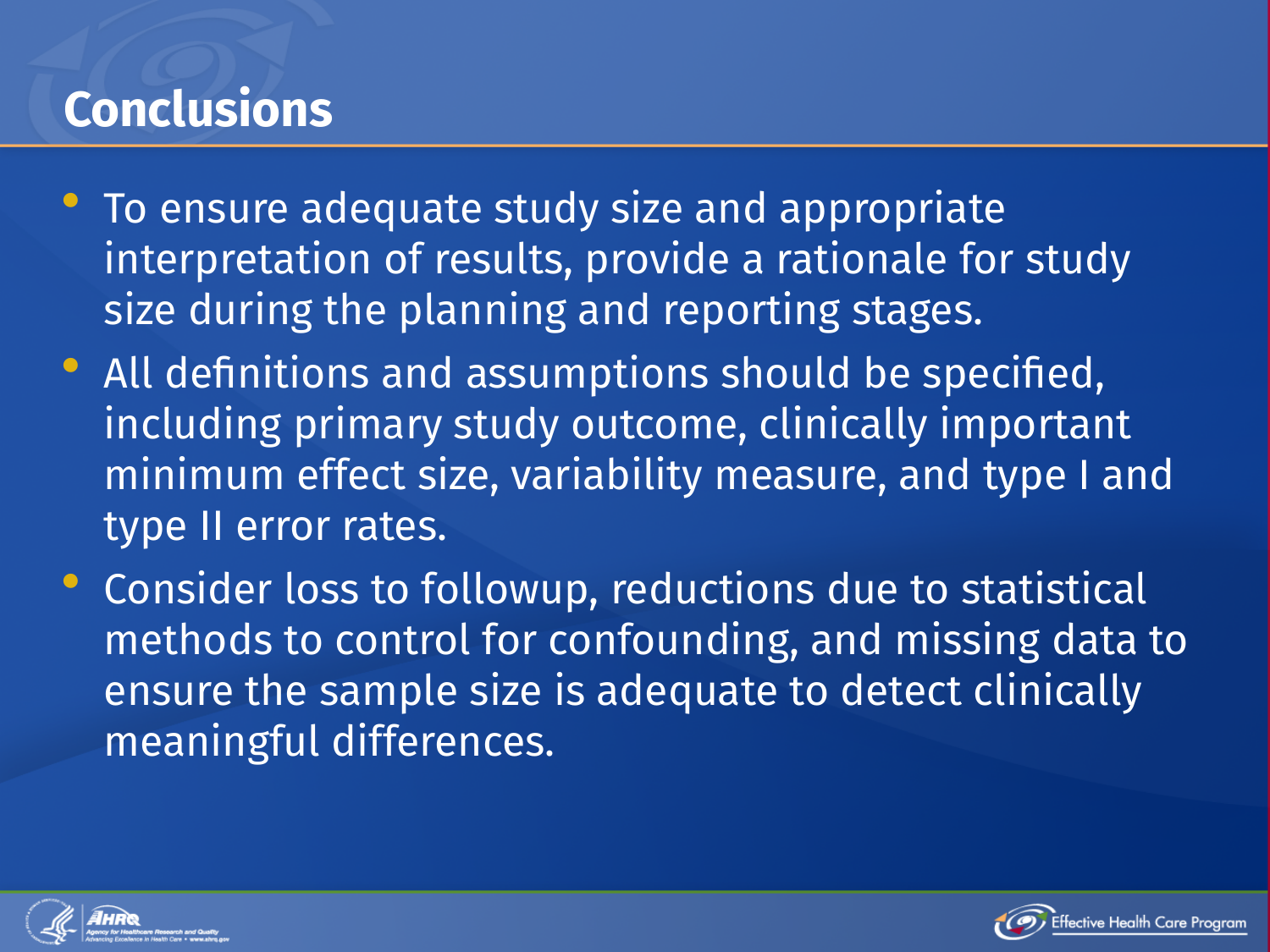

# Conclusions
To ensure adequate study size and appropriate interpretation of results, provide a rationale for study size during the planning and reporting stages.
All definitions and assumptions should be specified, including primary study outcome, clinically important minimum effect size, variability measure, and type I and type II error rates.
Consider loss to followup, reductions due to statistical methods to control for confounding, and missing data to ensure the sample size is adequate to detect clinically meaningful differences.